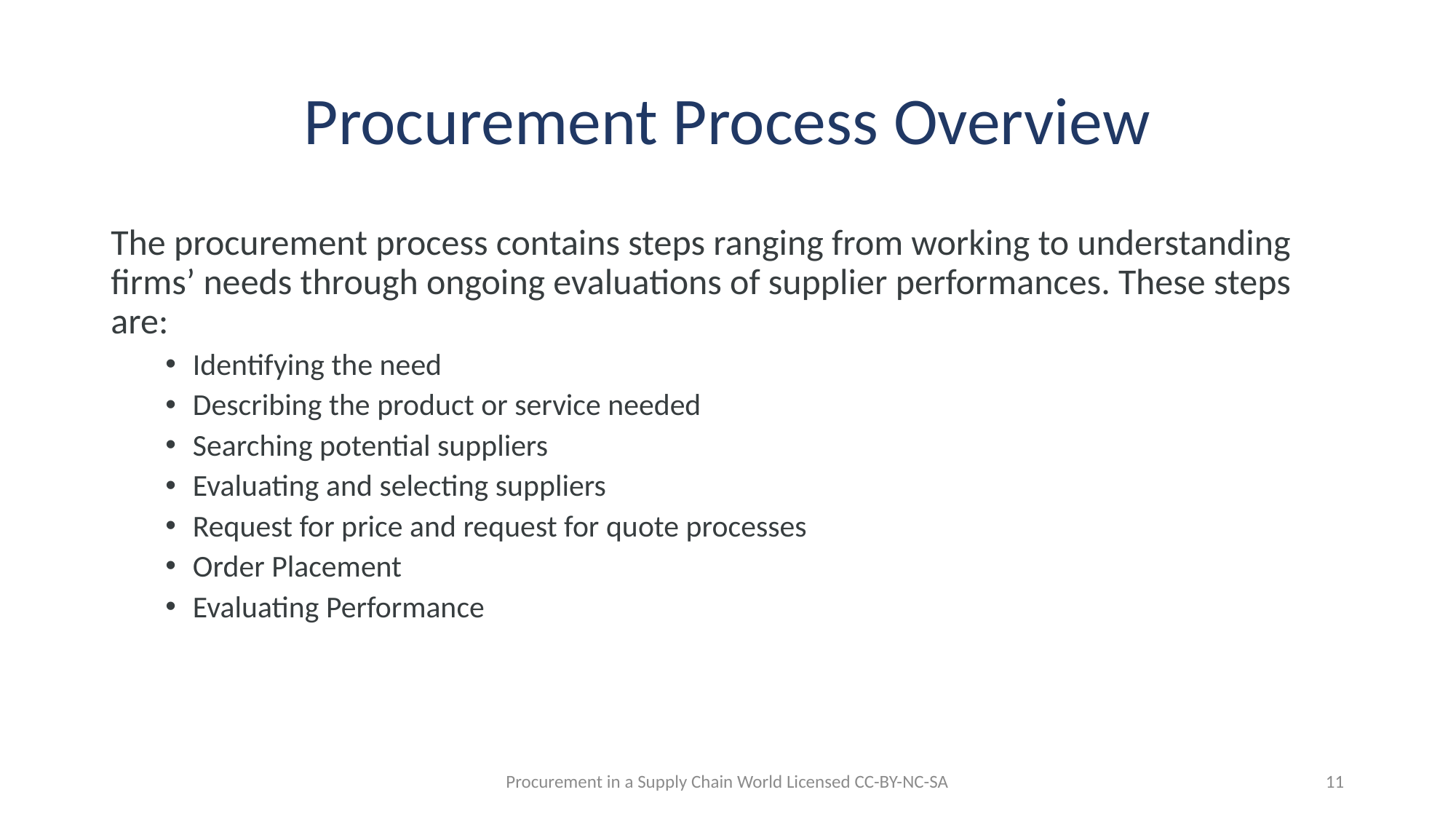

# Procurement Process Overview
The procurement process contains steps ranging from working to understanding firms’ needs through ongoing evaluations of supplier performances. These steps are:
Identifying the need
Describing the product or service needed
Searching potential suppliers
Evaluating and selecting suppliers
Request for price and request for quote processes
Order Placement
Evaluating Performance
Procurement in a Supply Chain World Licensed CC-BY-NC-SA
11